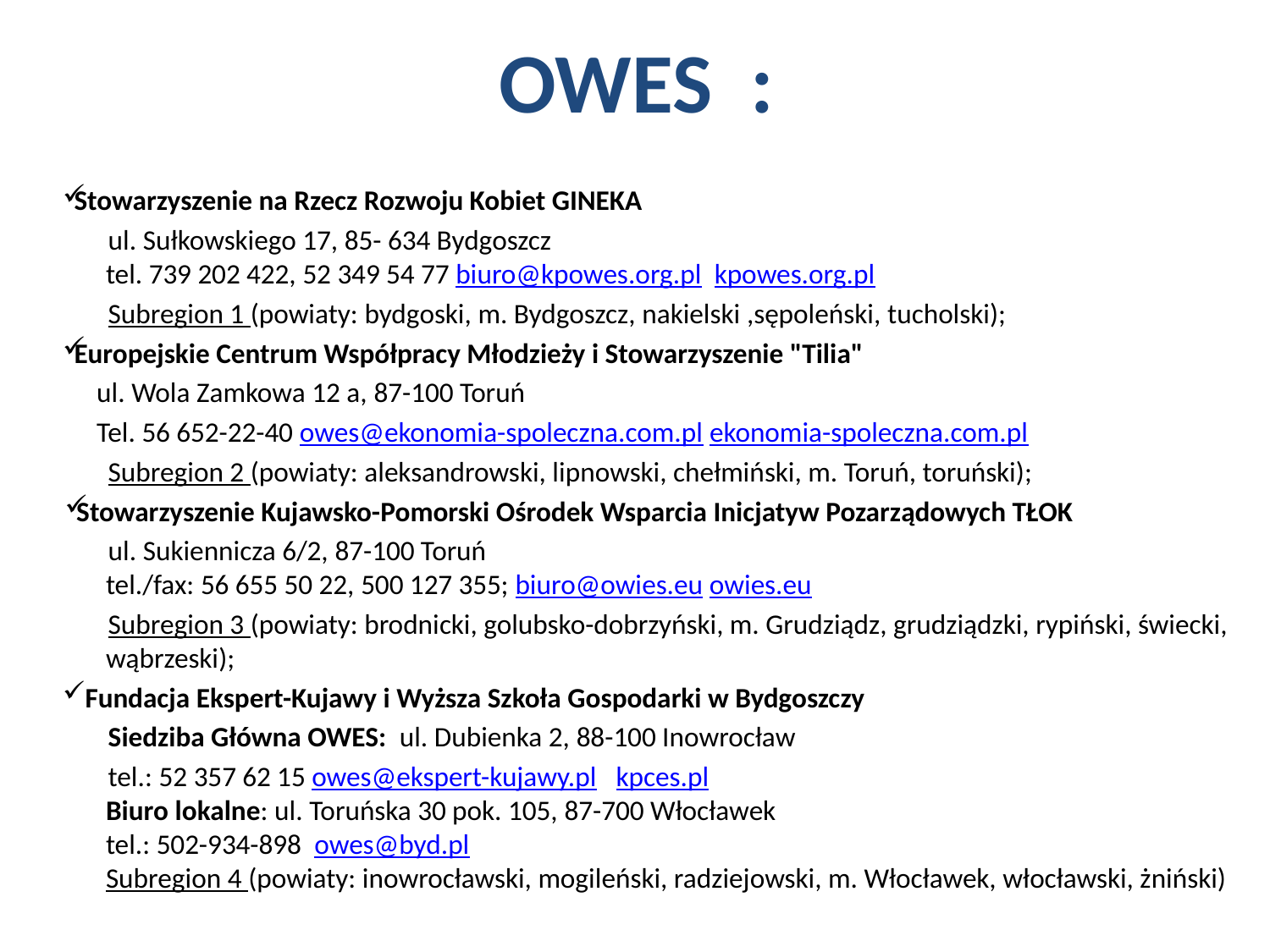

# OWES  :
Stowarzyszenie na Rzecz Rozwoju Kobiet GINEKA
ul. Sułkowskiego 17, 85- 634 Bydgoszcz
tel. 739 202 422, 52 349 54 77 biuro@kpowes.org.pl  kpowes.org.pl
Subregion 1 (powiaty: bydgoski, m. Bydgoszcz, nakielski ,sępoleński, tucholski);
Europejskie Centrum Współpracy Młodzieży i Stowarzyszenie "Tilia"
ul. Wola Zamkowa 12 a, 87-100 Toruń
Tel. 56 652-22-40 owes@ekonomia-spoleczna.com.pl ekonomia-spoleczna.com.pl
Subregion 2 (powiaty: aleksandrowski, lipnowski, chełmiński, m. Toruń, toruński);
Stowarzyszenie Kujawsko-Pomorski Ośrodek Wsparcia Inicjatyw Pozarządowych TŁOK
ul. Sukiennicza 6/2, 87-100 Toruń
tel./fax: 56 655 50 22, 500 127 355; biuro@owies.eu owies.eu
Subregion 3 (powiaty: brodnicki, golubsko-dobrzyński, m. Grudziądz, grudziądzki, rypiński, świecki, wąbrzeski);
Fundacja Ekspert-Kujawy i Wyższa Szkoła Gospodarki w Bydgoszczy
Siedziba Główna OWES:  ul. Dubienka 2, 88-100 Inowrocław
tel.: 52 357 62 15 owes@ekspert-kujawy.pl   kpces.pl
Biuro lokalne: ul. Toruńska 30 pok. 105, 87-700 Włocławek
tel.: 502-934-898  owes@byd.pl
Subregion 4 (powiaty: inowrocławski, mogileński, radziejowski, m. Włocławek, włocławski, żniński)